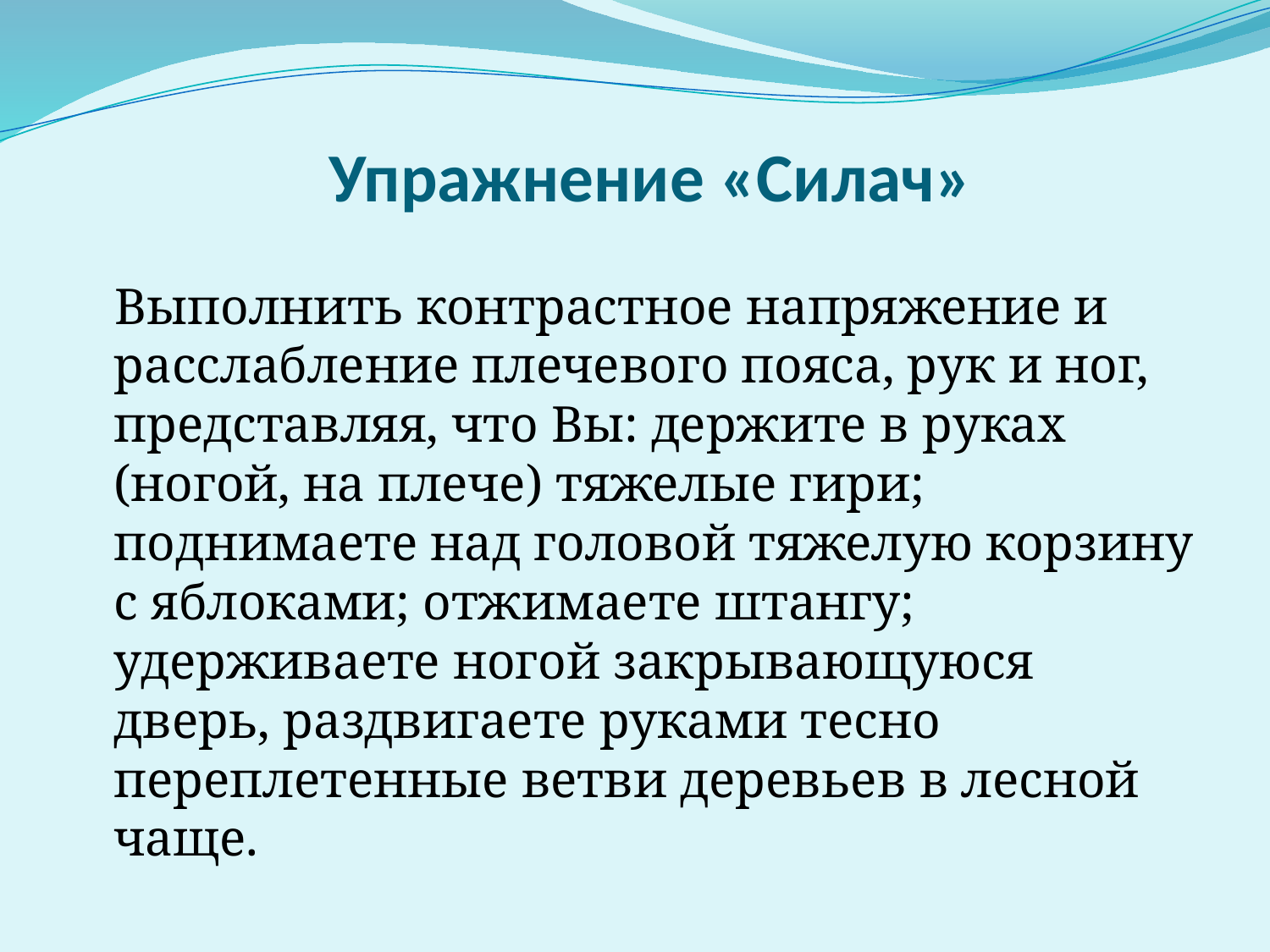

# Упражнение «Силач»
   Выполнить контрастное напряжение и расслабление плечевого пояса, рук и ног, представляя, что Вы: держите в руках (ногой, на плече) тяжелые гири; поднимаете над головой тяжелую корзину с яблоками; отжимаете штангу; удерживаете ногой закрывающуюся дверь, раздвигаете руками тесно переплетенные ветви деревьев в лесной чаще.